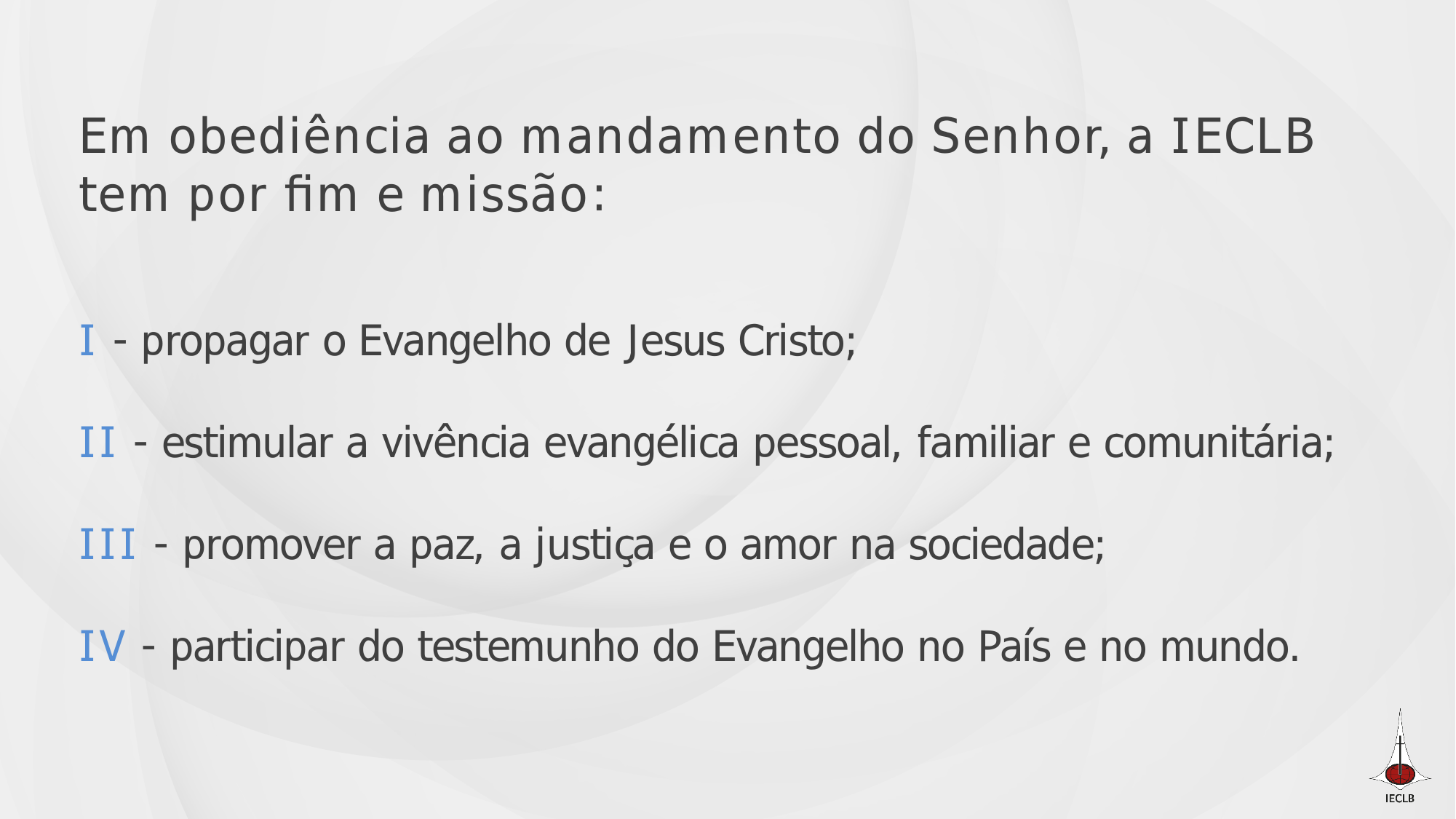

Em obediência ao mandamento do Senhor, a IECLB tem por fim e missão:
I - propagar o Evangelho de Jesus Cristo;

II - estimular a vivência evangélica pessoal, familiar e comunitária;

III - promover a paz, a justiça e o amor na sociedade;

IV - participar do testemunho do Evangelho no País e no mundo.